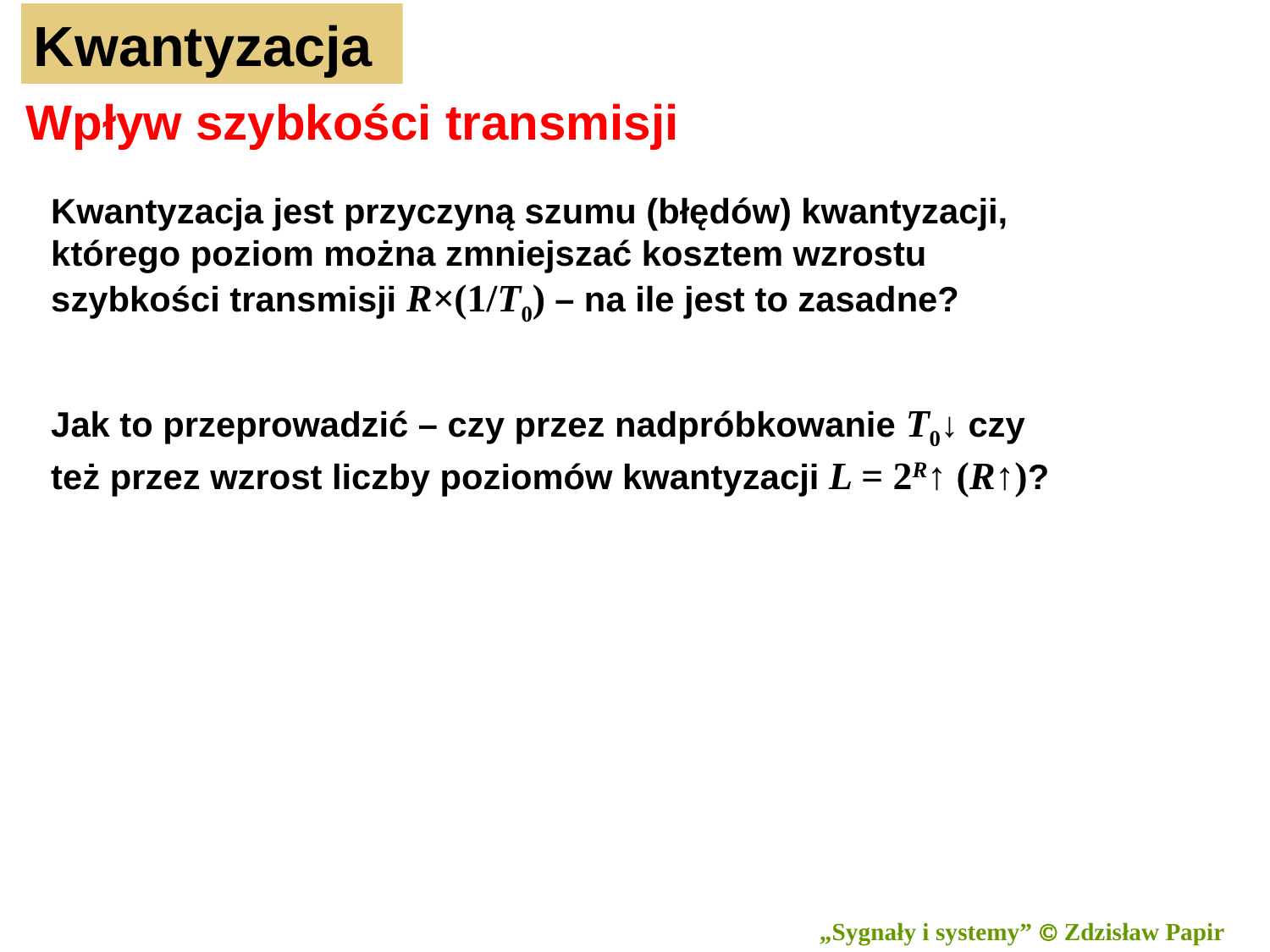

Kwantyzacja
Wpływ szybkości transmisji
Kwantyzacja jest przyczyną szumu (błędów) kwantyzacji, którego poziom można zmniejszać kosztem wzrostu szybkości transmisji R×(1/T0) – na ile jest to zasadne?
Jak to przeprowadzić – czy przez nadpróbkowanie T0↓ czy też przez wzrost liczby poziomów kwantyzacji L = 2R↑ (R↑)?
15
„Sygnały i systemy” © Zdzisław Papir